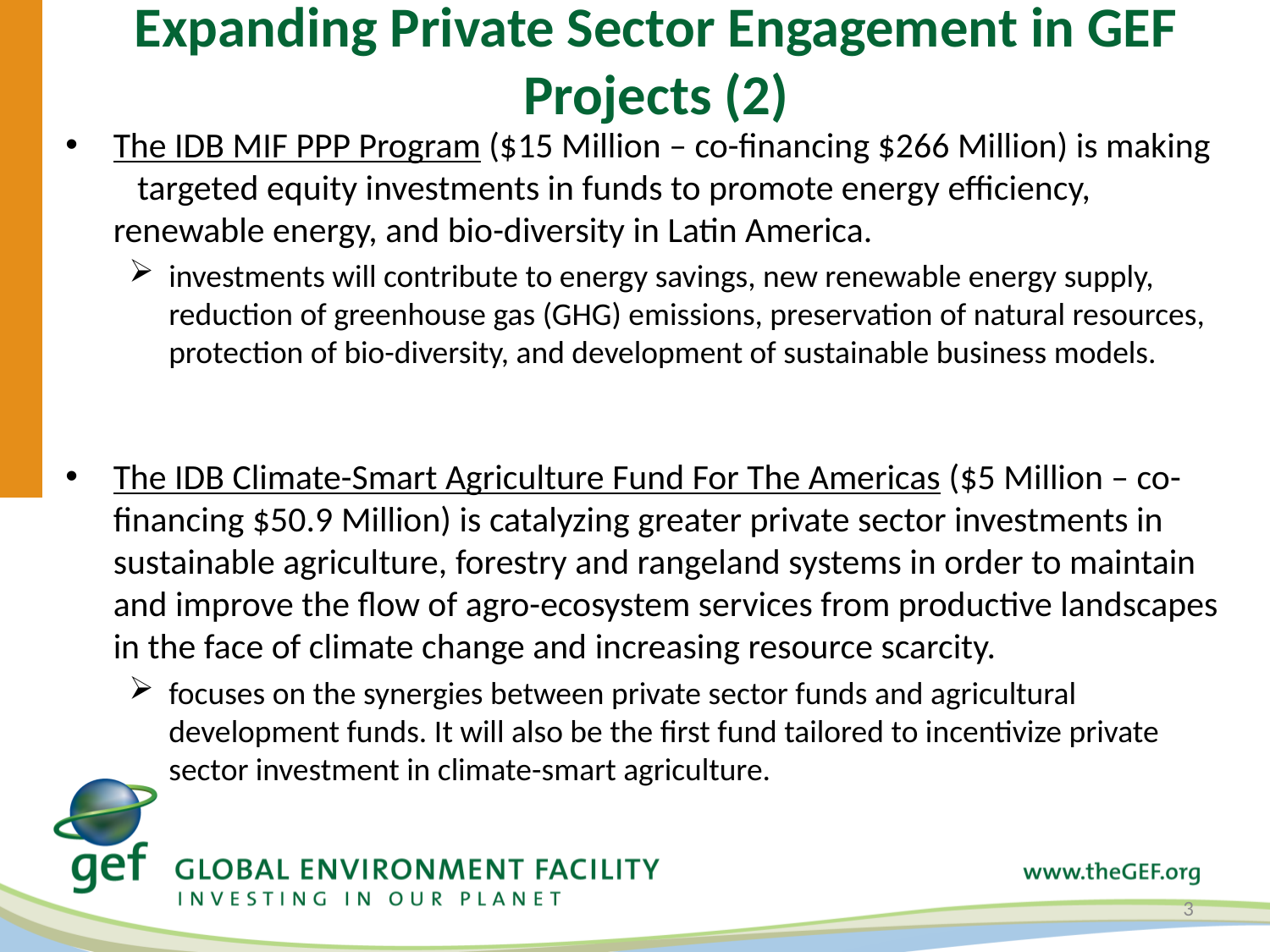

# Expanding Private Sector Engagement in GEF Projects (2)
The IDB MIF PPP Program ($15 Million – co-financing $266 Million) is making       targeted equity investments in funds to promote energy efficiency, renewable energy, and bio-diversity in Latin America.
investments will contribute to energy savings, new renewable energy supply, reduction of greenhouse gas (GHG) emissions, preservation of natural resources, protection of bio-diversity, and development of sustainable business models.

The IDB Climate-Smart Agriculture Fund For The Americas ($5 Million – co-financing $50.9 Million) is catalyzing greater private sector investments in sustainable agriculture, forestry and rangeland systems in order to maintain and improve the flow of agro-ecosystem services from productive landscapes in the face of climate change and increasing resource scarcity.
focuses on the synergies between private sector funds and agricultural development funds. It will also be the first fund tailored to incentivize private sector investment in climate-smart agriculture.
3